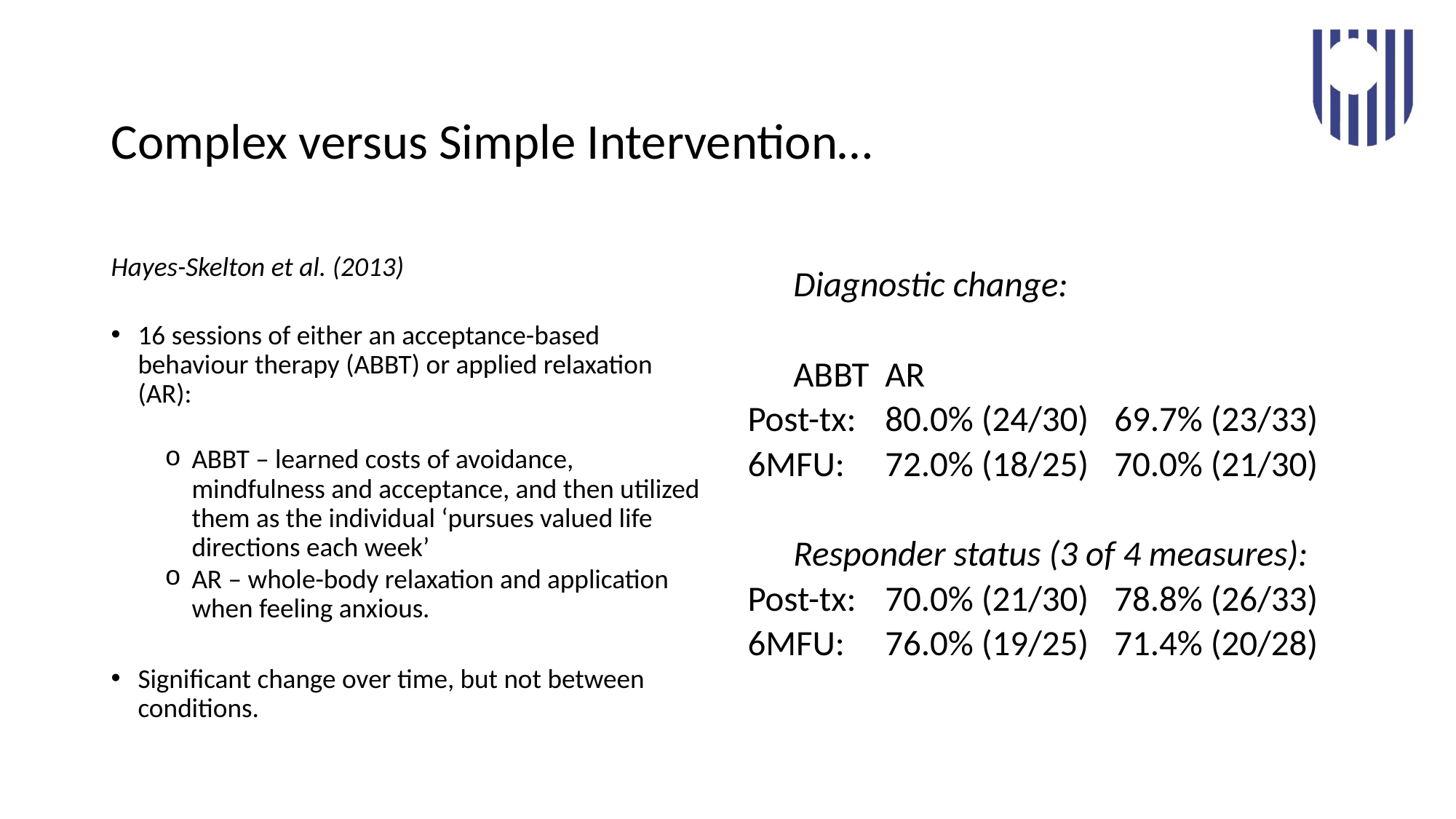

# Complex versus Simple Intervention…

	Diagnostic change:

	ABBT		AR
Post-tx:	80.0% (24/30)	69.7% (23/33)
6MFU:	72.0% (18/25)	70.0% (21/30)

	Responder status (3 of 4 measures):
Post-tx:	70.0% (21/30)	78.8% (26/33)
6MFU:	76.0% (19/25)	71.4% (20/28)

Hayes-Skelton et al. (2013)

16 sessions of either an acceptance-based behaviour therapy (ABBT) or applied relaxation (AR):

ABBT – learned costs of avoidance, mindfulness and acceptance, and then utilized them as the individual ‘pursues valued life directions each week’
AR – whole-body relaxation and application when feeling anxious.

Significant change over time, but not between conditions.